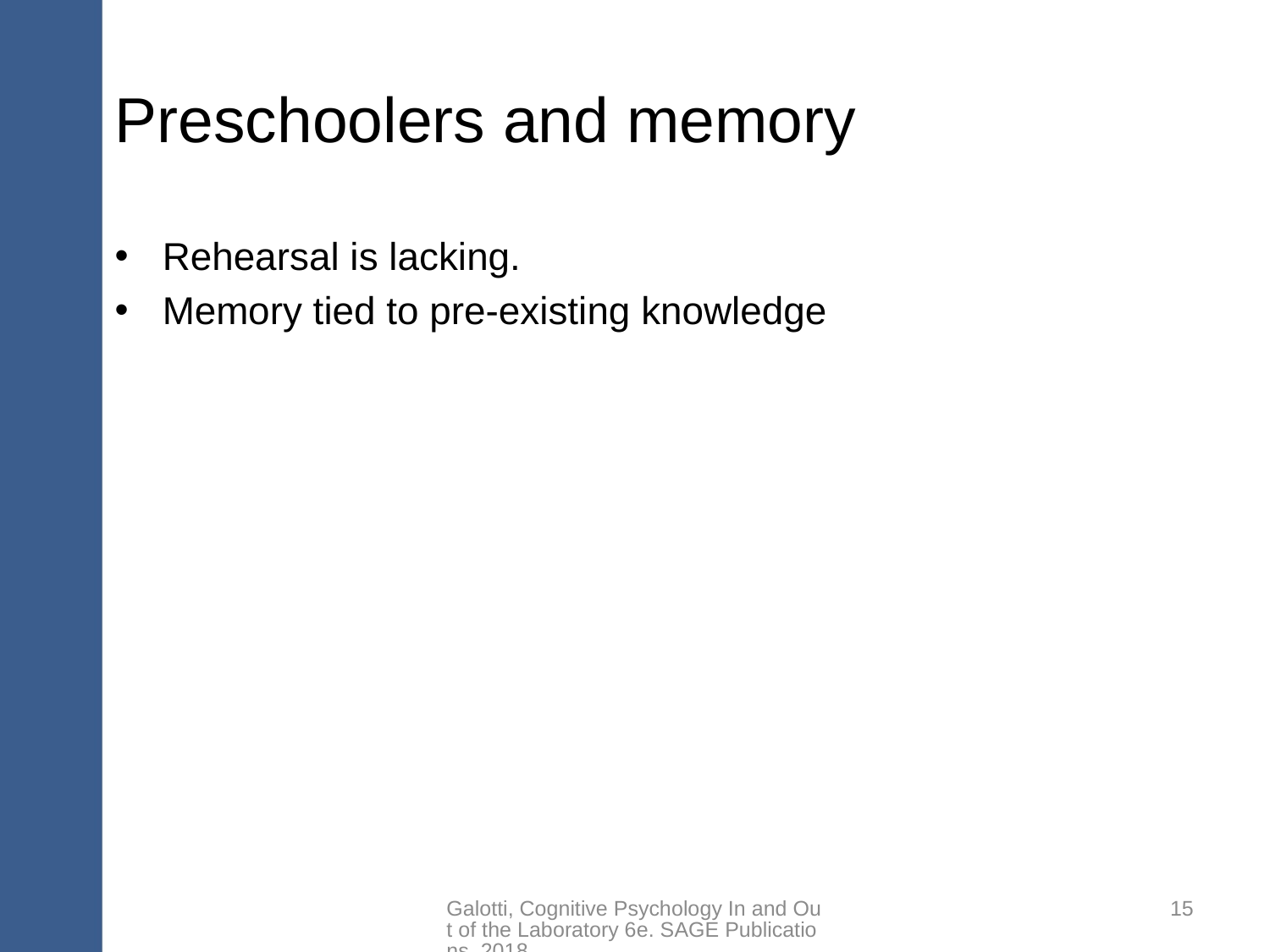

# Preschoolers and memory
Rehearsal is lacking.
Memory tied to pre-existing knowledge
Galotti, Cognitive Psychology In and Out of the Laboratory 6e. SAGE Publications, 2018.
15